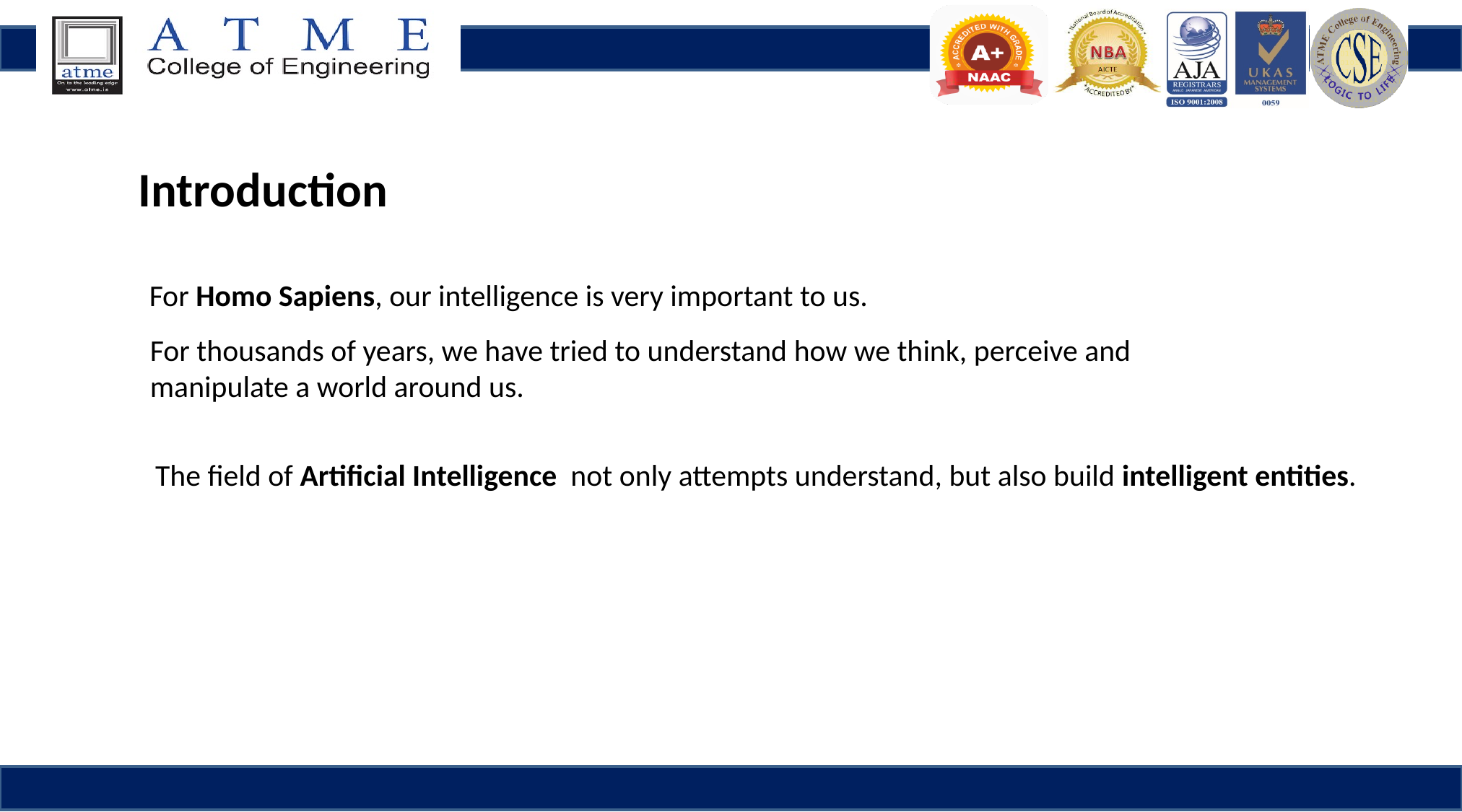

Introduction
For Homo Sapiens, our intelligence is very important to us.
For thousands of years, we have tried to understand how we think, perceive and
manipulate a world around us.
The field of Artificial Intelligence  not only attempts understand, but also build intelligent entities.